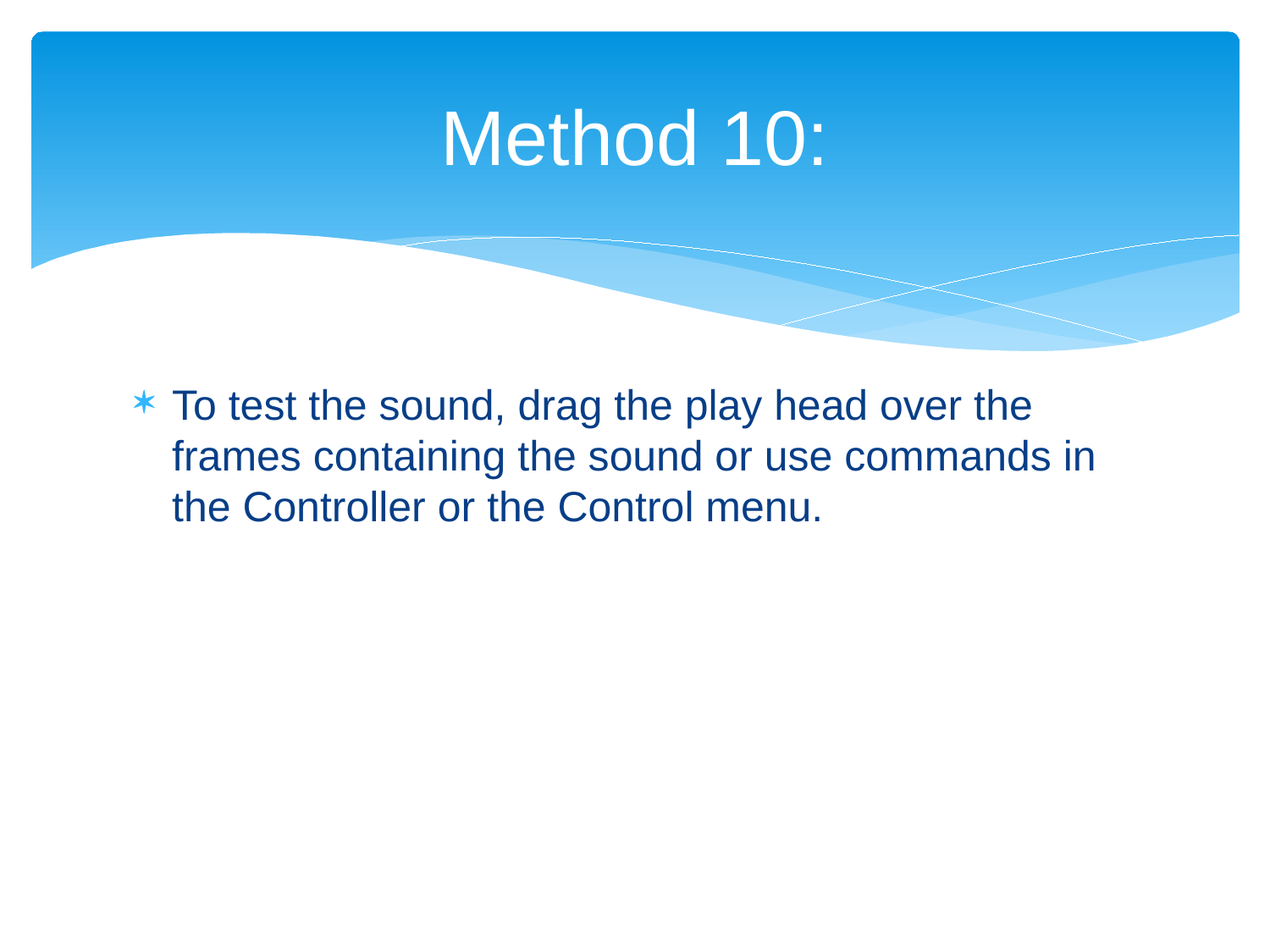

# Method 10:
To test the sound, drag the play head over the frames containing the sound or use commands in the Controller or the Control menu.